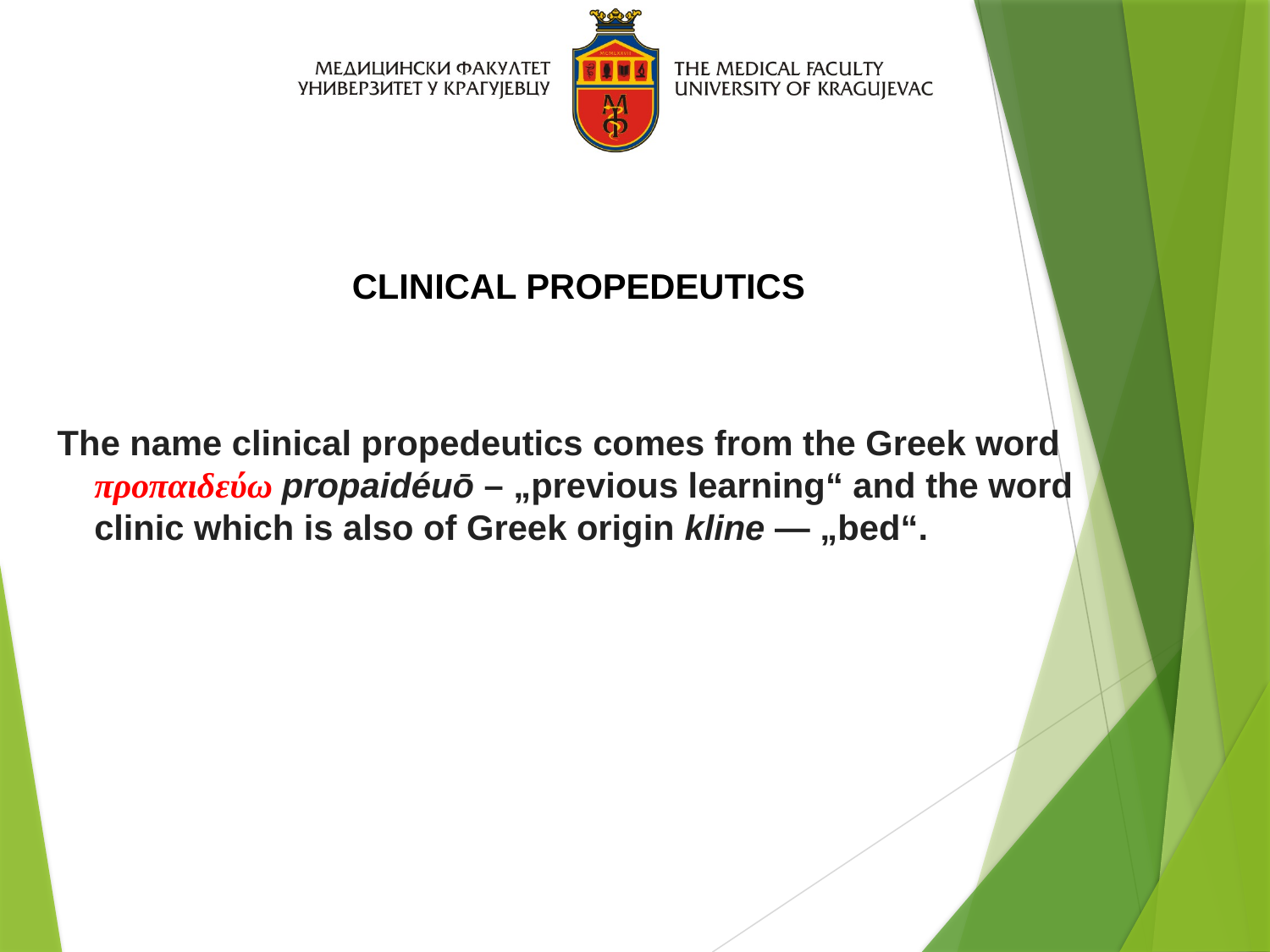

CLINICAL PROPEDEUTICS

The name clinical propedeutics comes from the Greek word προπαιδεύω propaidéuō – „previous learning“ and the word clinic which is also of Greek origin kline — „bed“.